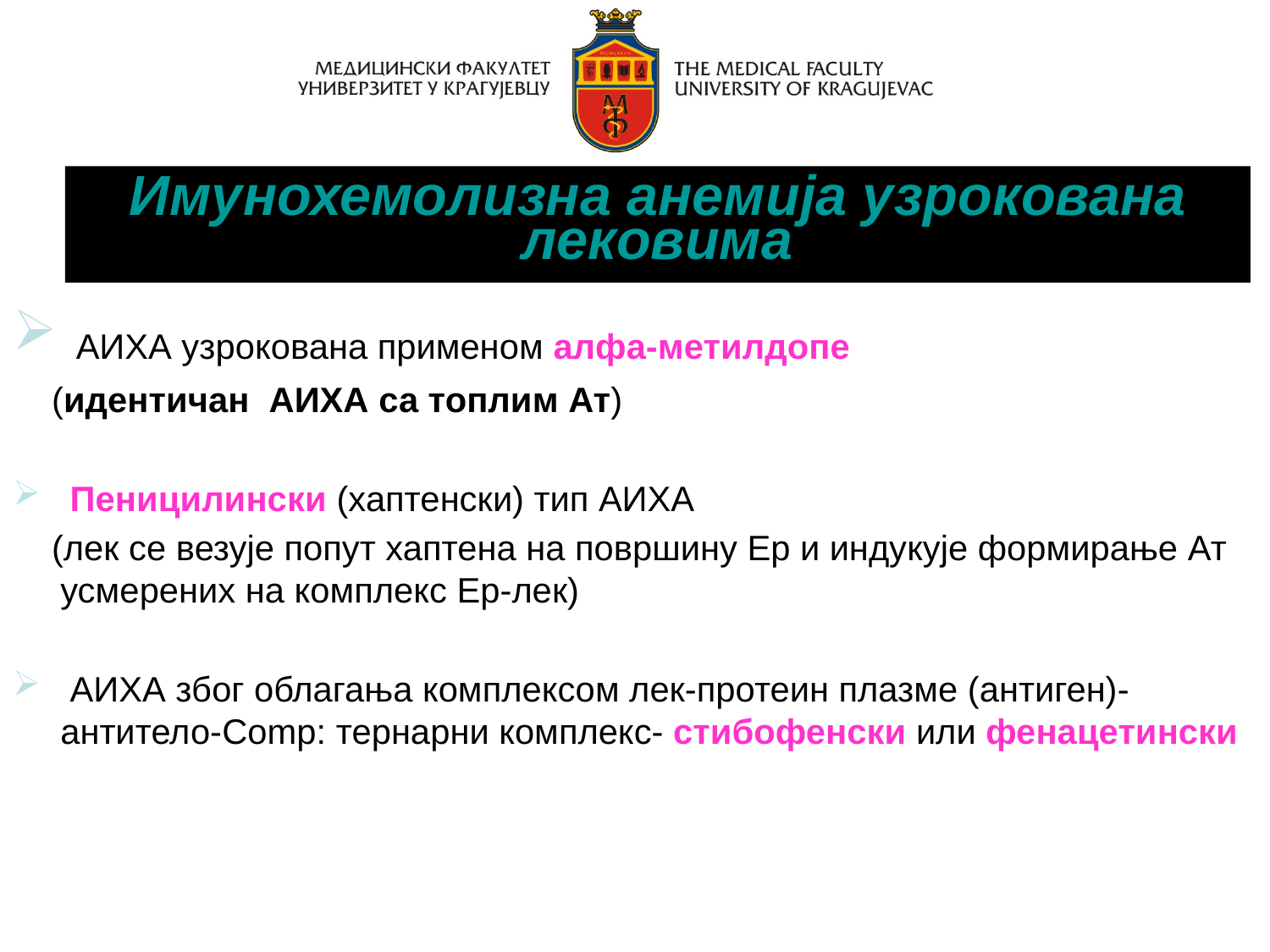

Имунохемолизна анемија узрокована лековима
 АИХА узрокована применом алфа-метилдопе
    (идентичан  АИХА са топлим Ат)

 Пеницилински (хаптенски) тип АИХА
    (лек се везује попут хаптена на површину Ер и индукује формирање Ат усмерених на комплекс Ер-лек)

 АИХА због облагања комплексом лек-протеин плазме (антиген)-антитело-Comp: тернарни комплекс- стибофенски или фенацетински